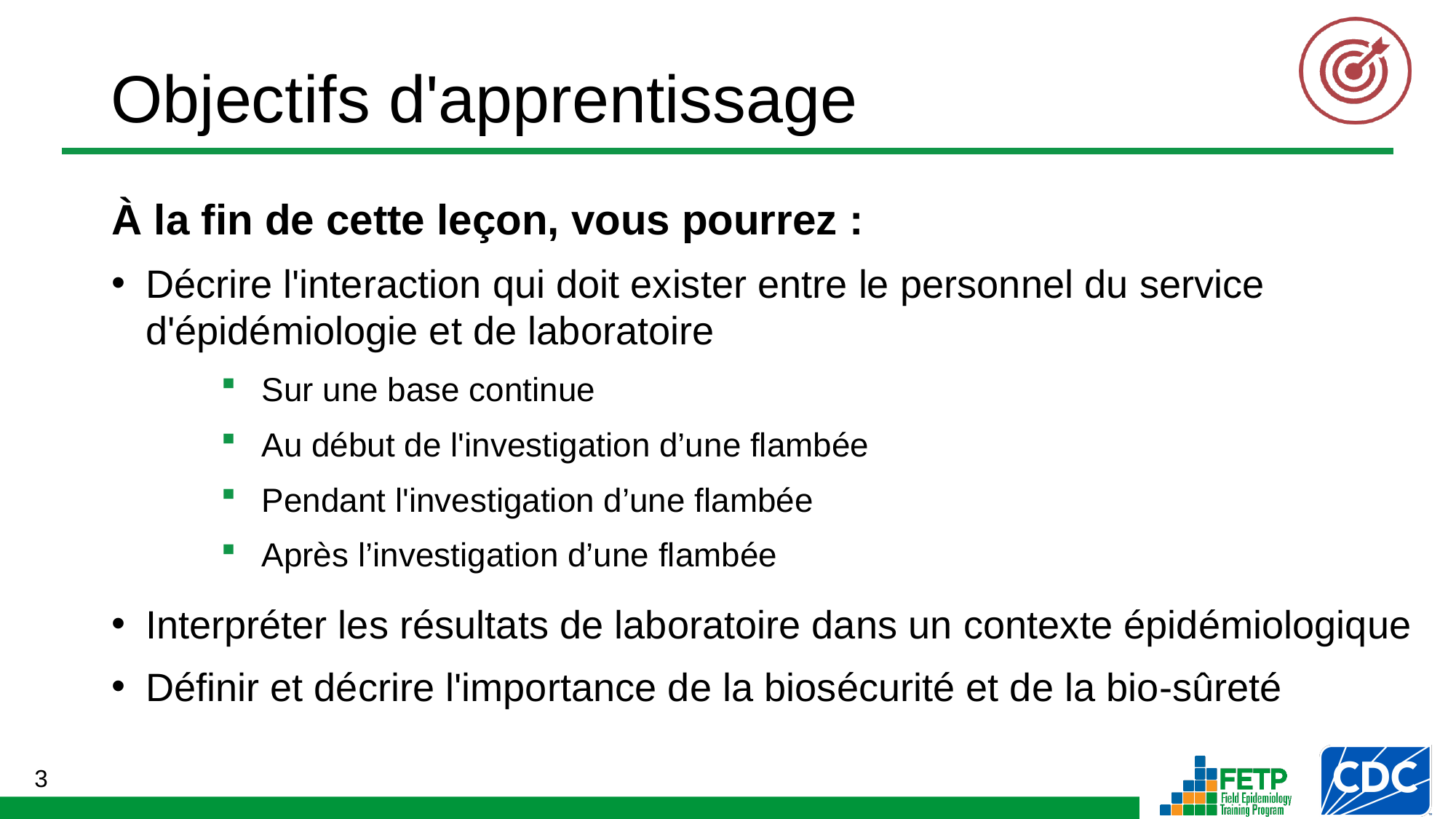

À la fin de cette leçon, vous pourrez :
Décrire l'interaction qui doit exister entre le personnel du service d'épidémiologie et de laboratoire
Sur une base continue
Au début de l'investigation d’une flambée
Pendant l'investigation d’une flambée
Après l’investigation d’une flambée
Interpréter les résultats de laboratoire dans un contexte épidémiologique
Définir et décrire l'importance de la biosécurité et de la bio-sûreté